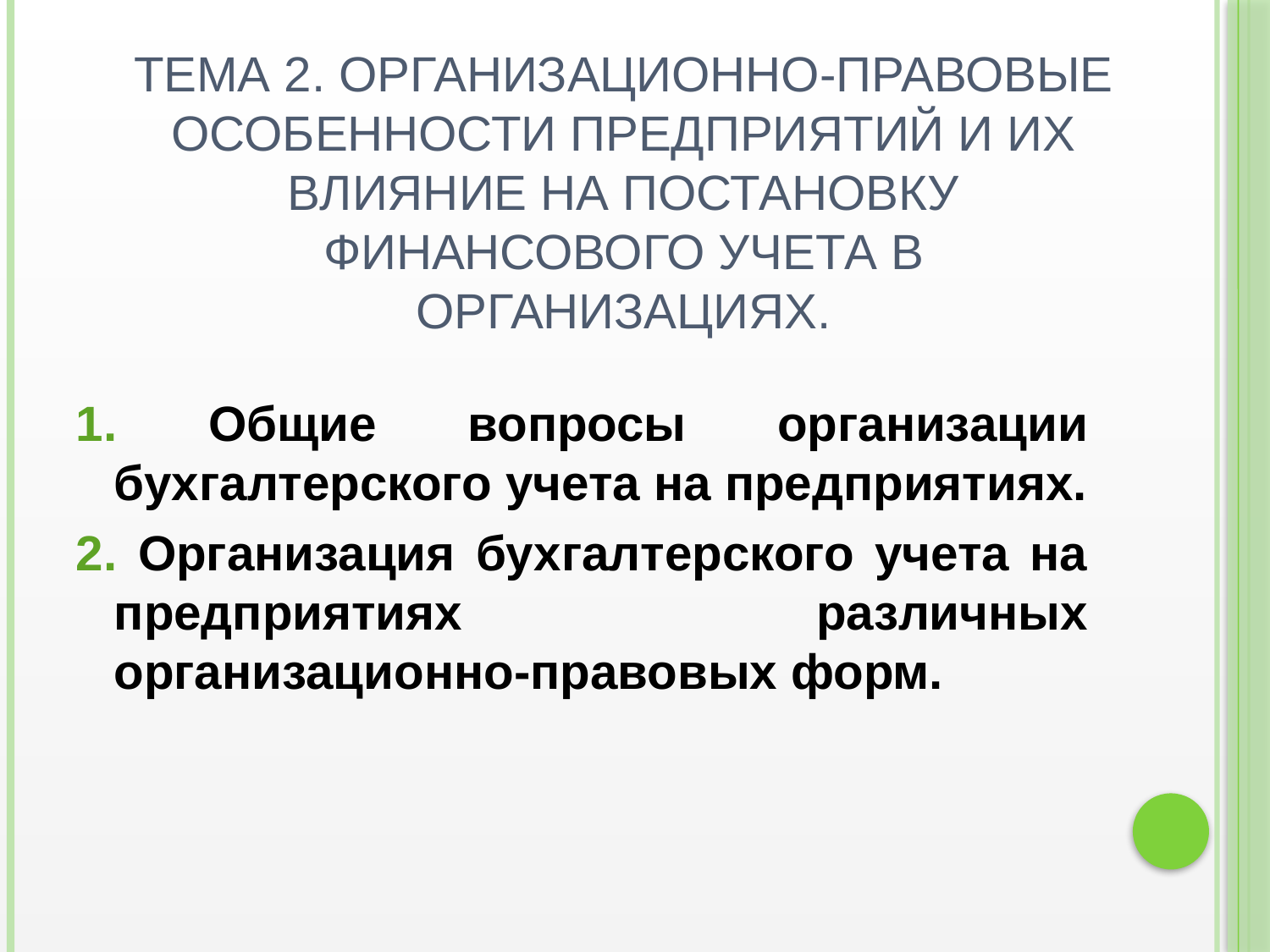

# Тема 2. ОРГАНИЗАЦИОННО-ПРАВОВЫЕ ОСОБЕННОСТИ ПРЕДПРИЯТИЙ И ИХ ВЛИЯНИЕ НА ПОСТАНОВКУ ФИНАНСОВОГО УЧЕТА В ОРГАНИЗАЦИЯХ.
1. Общие вопросы организации бухгалтерского учета на предприятиях.
2. Организация бухгалтерского учета на предприятиях различных организационно-правовых форм.